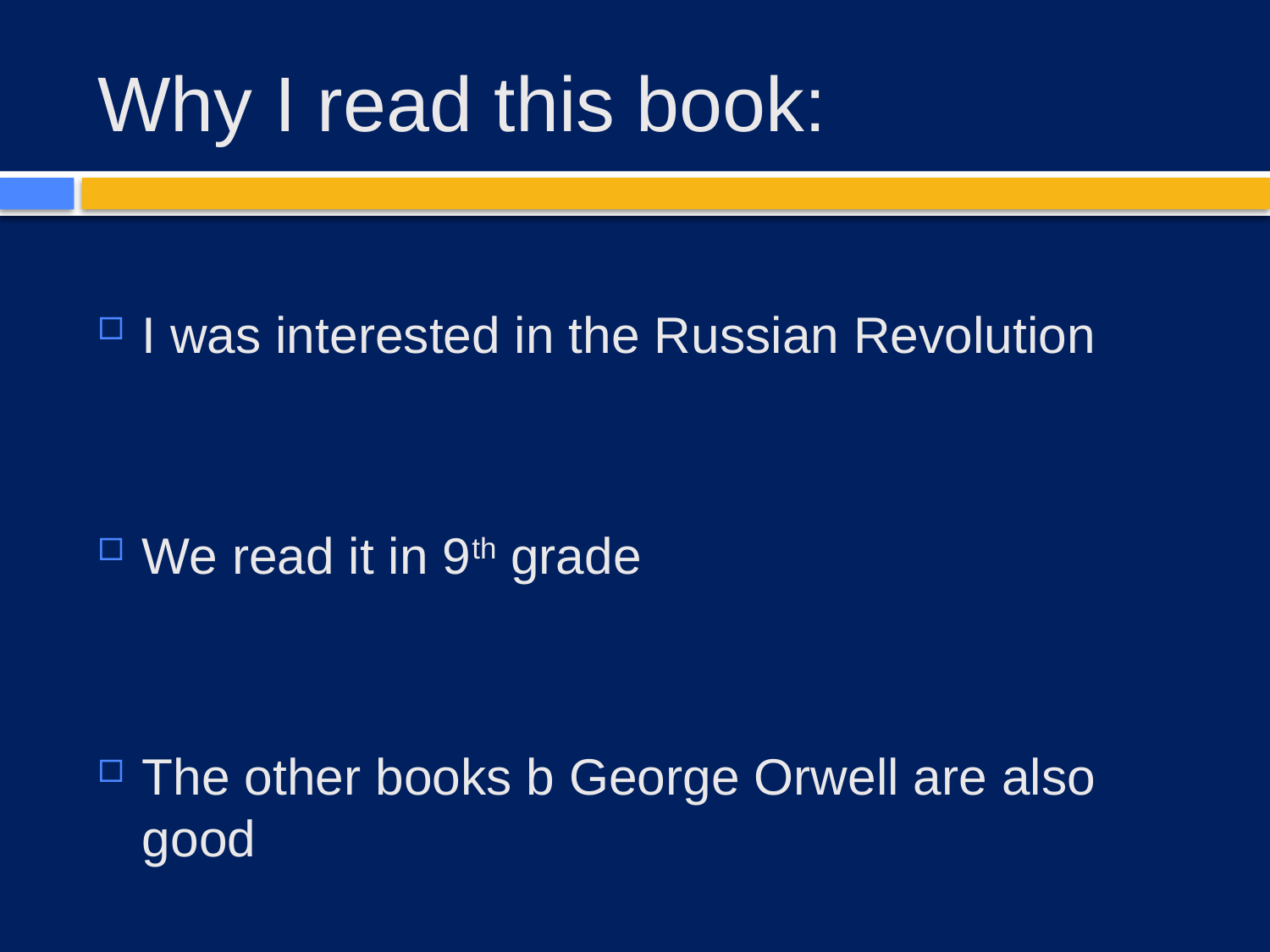

# Why I read this book:

I was interested in the Russian Revolution

We read it in 9th grade

The other books b George Orwell are also good